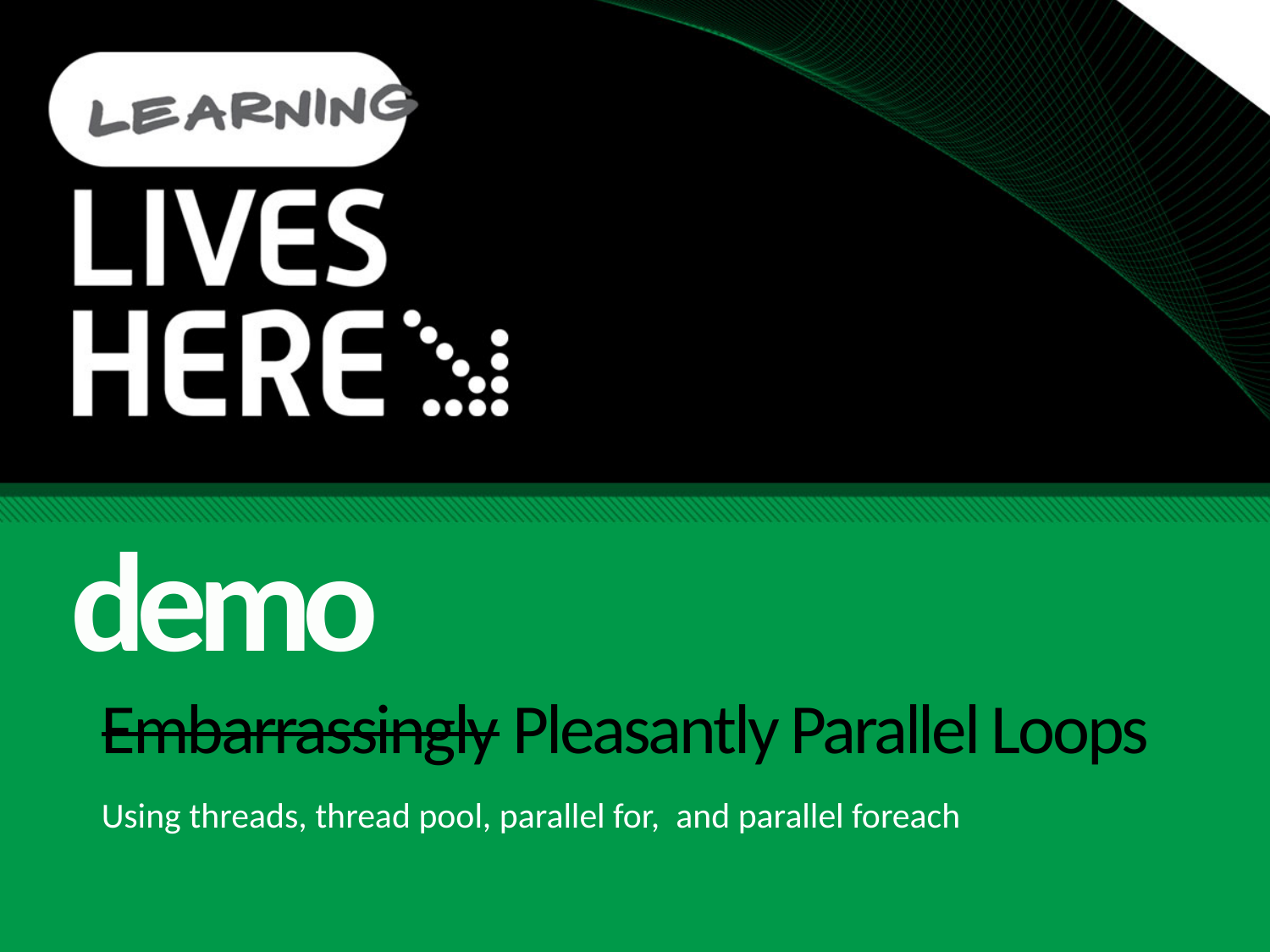

demo
# Embarrassingly Pleasantly Parallel Loops
Using threads, thread pool, parallel for,  and parallel foreach